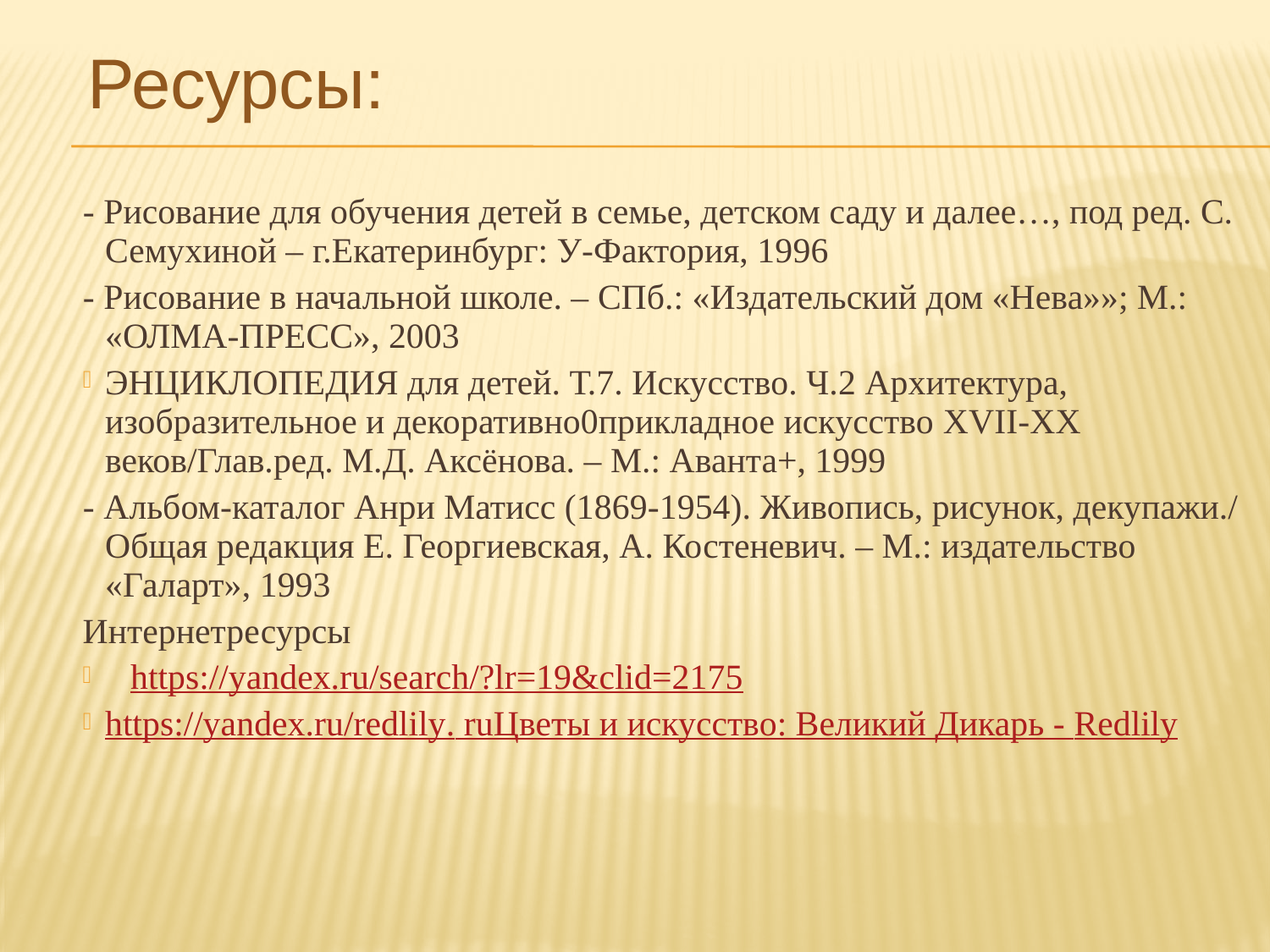

# Ресурсы:
- Рисование для обучения детей в семье, детском саду и далее…, под ред. С. Семухиной – г.Екатеринбург: У-Фактория, 1996
- Рисование в начальной школе. – СПб.: «Издательский дом «Нева»»; М.: «ОЛМА-ПРЕСС», 2003
ЭНЦИКЛОПЕДИЯ для детей. Т.7. Искусство. Ч.2 Архитектура, изобразительное и декоративно0прикладное искусство XVII-XX веков/Глав.ред. М.Д. Аксёнова. – М.: Аванта+, 1999
- Альбом-каталог Анри Матисс (1869-1954). Живопись, рисунок, декупажи./ Общая редакция Е. Георгиевская, А. Костеневич. – М.: издательство «Галарт», 1993
Интернетресурсы
https://yandex.ru/search/?lr=19&clid=2175
https://yandex.ru/redlily. ruЦветы и искусство: Великий Дикарь - Redlily